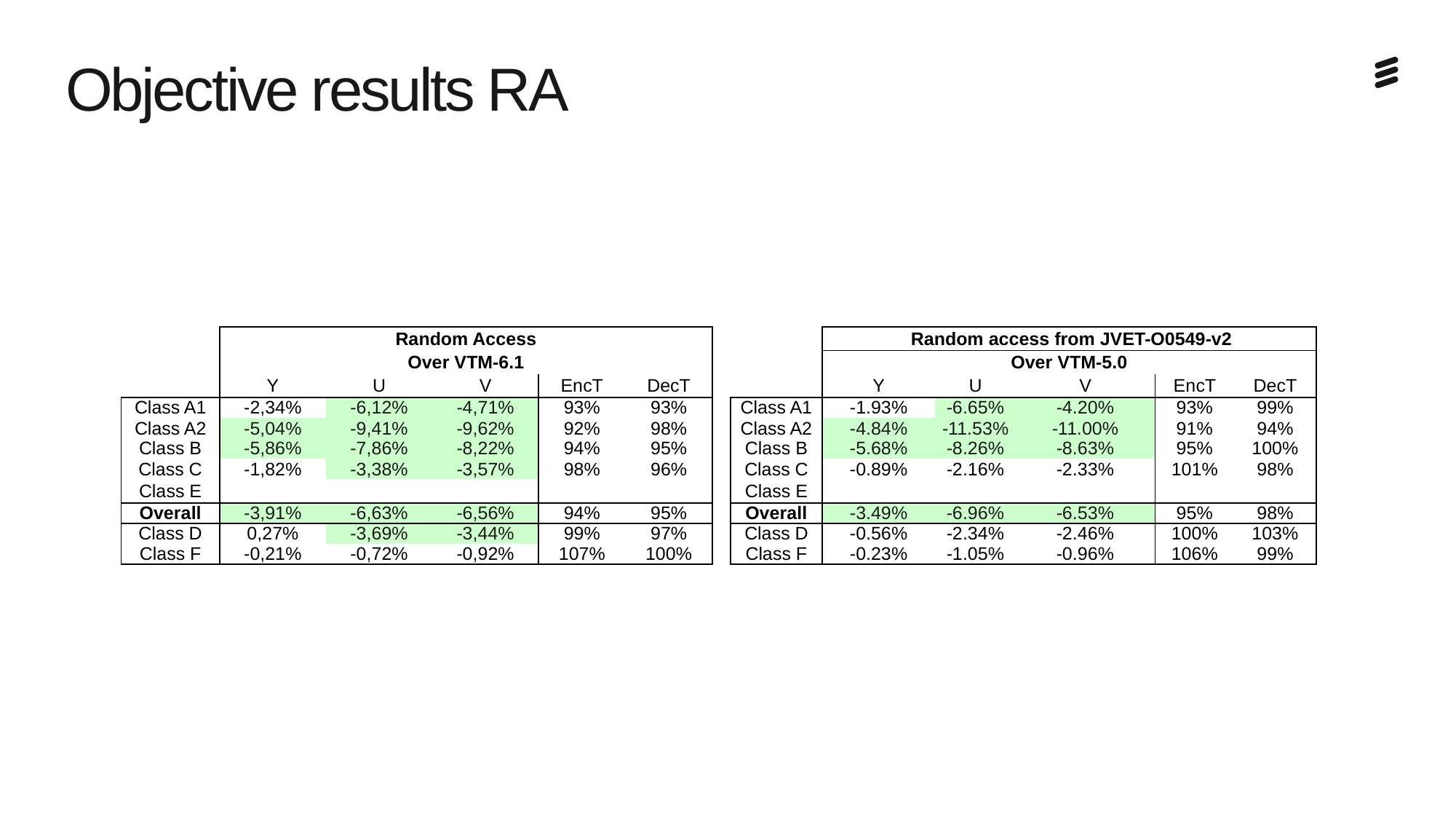

# Objective results RA
|  | Random Access |  |  |  |  |
| --- | --- | --- | --- | --- | --- |
|  | Over VTM-6.1 |  |  |  |  |
|  | Y | U | V | EncT | DecT |
| Class A1 | -2,34% | -6,12% | -4,71% | 93% | 93% |
| Class A2 | -5,04% | -9,41% | -9,62% | 92% | 98% |
| Class B | -5,86% | -7,86% | -8,22% | 94% | 95% |
| Class C | -1,82% | -3,38% | -3,57% | 98% | 96% |
| Class E |  |  |  |  |  |
| Overall | -3,91% | -6,63% | -6,56% | 94% | 95% |
| Class D | 0,27% | -3,69% | -3,44% | 99% | 97% |
| Class F | -0,21% | -0,72% | -0,92% | 107% | 100% |
|  | Random access from JVET-O0549-v2 |  |  |  |  |
| --- | --- | --- | --- | --- | --- |
|  | Over VTM-5.0 |  |  |  |  |
|  | Y | U | V | EncT | DecT |
| Class A1 | -1.93% | -6.65% | -4.20% | 93% | 99% |
| Class A2 | -4.84% | -11.53% | -11.00% | 91% | 94% |
| Class B | -5.68% | -8.26% | -8.63% | 95% | 100% |
| Class C | -0.89% | -2.16% | -2.33% | 101% | 98% |
| Class E |  |  |  |  |  |
| Overall | -3.49% | -6.96% | -6.53% | 95% | 98% |
| Class D | -0.56% | -2.34% | -2.46% | 100% | 103% |
| Class F | -0.23% | -1.05% | -0.96% | 106% | 99% |